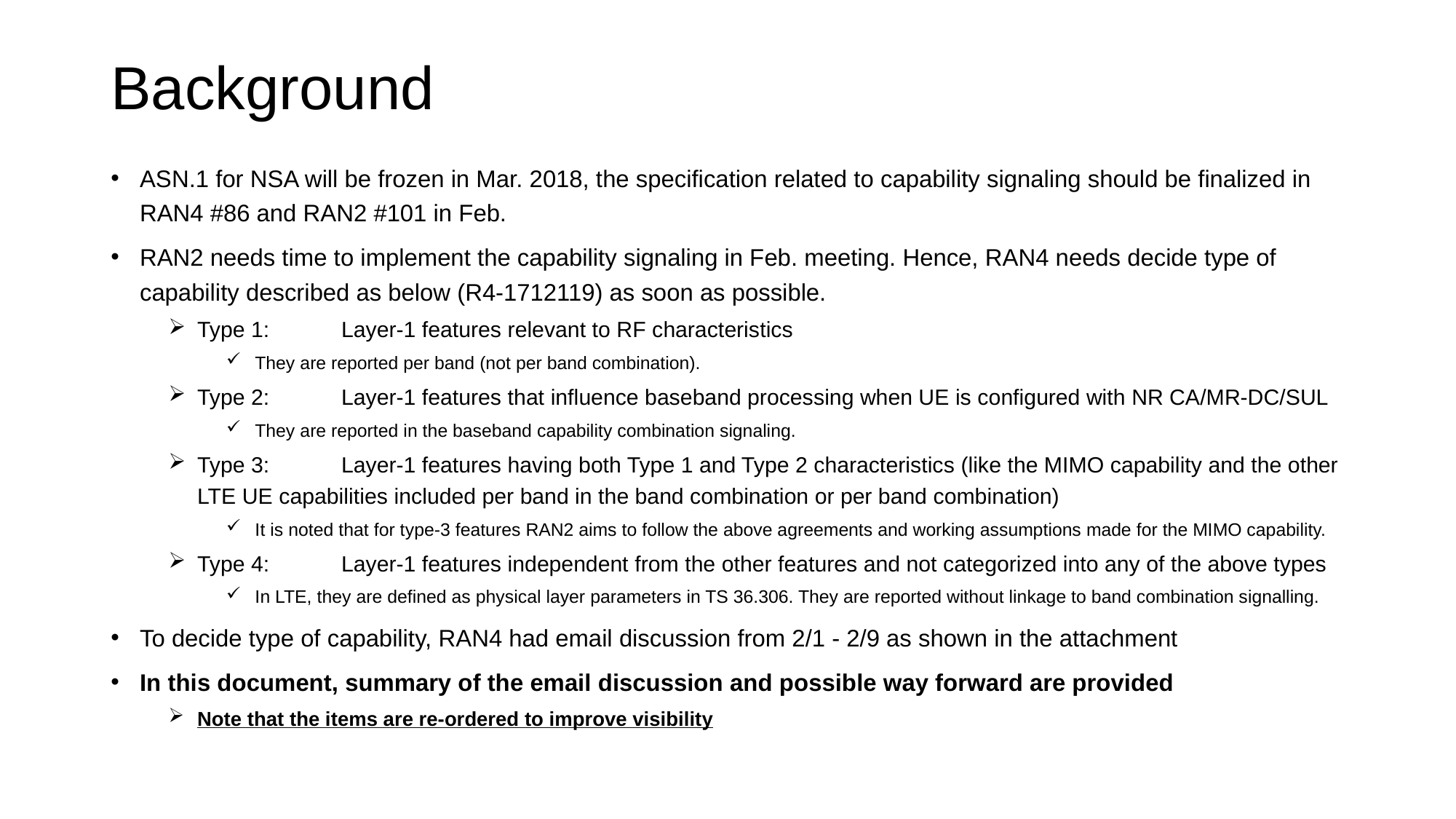

# Background
ASN.1 for NSA will be frozen in Mar. 2018, the specification related to capability signaling should be finalized in RAN4 #86 and RAN2 #101 in Feb.
RAN2 needs time to implement the capability signaling in Feb. meeting. Hence, RAN4 needs decide type of capability described as below (R4-1712119) as soon as possible.
Type 1:	Layer-1 features relevant to RF characteristics
They are reported per band (not per band combination).
Type 2:	Layer-1 features that influence baseband processing when UE is configured with NR CA/MR-DC/SUL
They are reported in the baseband capability combination signaling.
Type 3:	Layer-1 features having both Type 1 and Type 2 characteristics (like the MIMO capability and the other LTE UE capabilities included per band in the band combination or per band combination)
It is noted that for type-3 features RAN2 aims to follow the above agreements and working assumptions made for the MIMO capability.
Type 4:	Layer-1 features independent from the other features and not categorized into any of the above types
In LTE, they are defined as physical layer parameters in TS 36.306. They are reported without linkage to band combination signalling.
To decide type of capability, RAN4 had email discussion from 2/1 - 2/9 as shown in the attachment
In this document, summary of the email discussion and possible way forward are provided
Note that the items are re-ordered to improve visibility